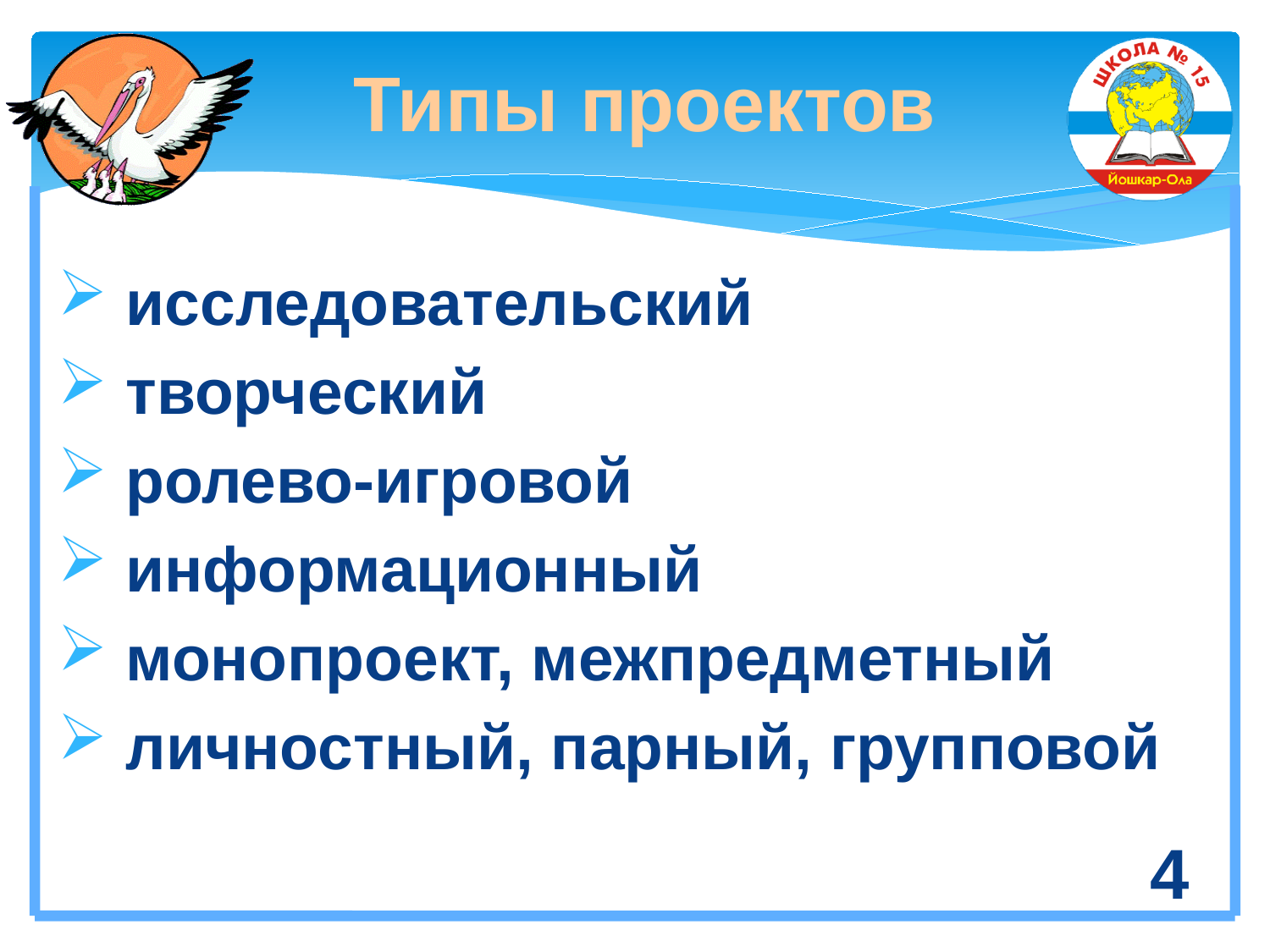

# Типы проектов
 исследовательский
 творческий
 ролево-игровой
 информационный
 монопроект, межпредметный
 личностный, парный, групповой
4